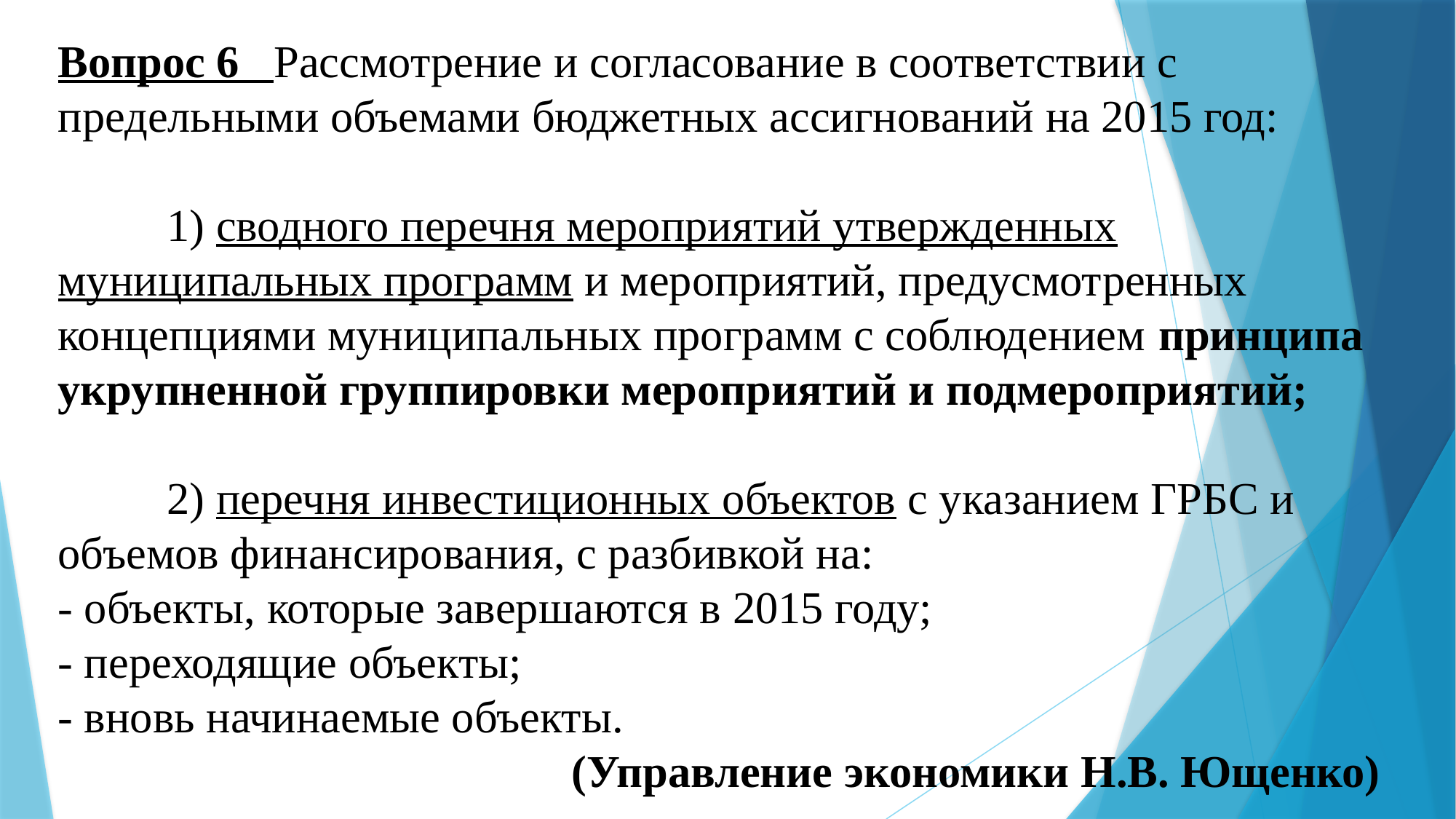

Вопрос 6   Рассмотрение и согласование в соответствии с предельными объемами бюджетных ассигнований на 2015 год:
	1) сводного перечня мероприятий утвержденных муниципальных программ и мероприятий, предусмотренных концепциями муниципальных программ с соблюдением принципа укрупненной группировки мероприятий и подмероприятий;
	2) перечня инвестиционных объектов с указанием ГРБС и объемов финансирования, с разбивкой на:
- объекты, которые завершаются в 2015 году;
- переходящие объекты;
- вновь начинаемые объекты.
                                             (Управление экономики Н.В. Ющенко)